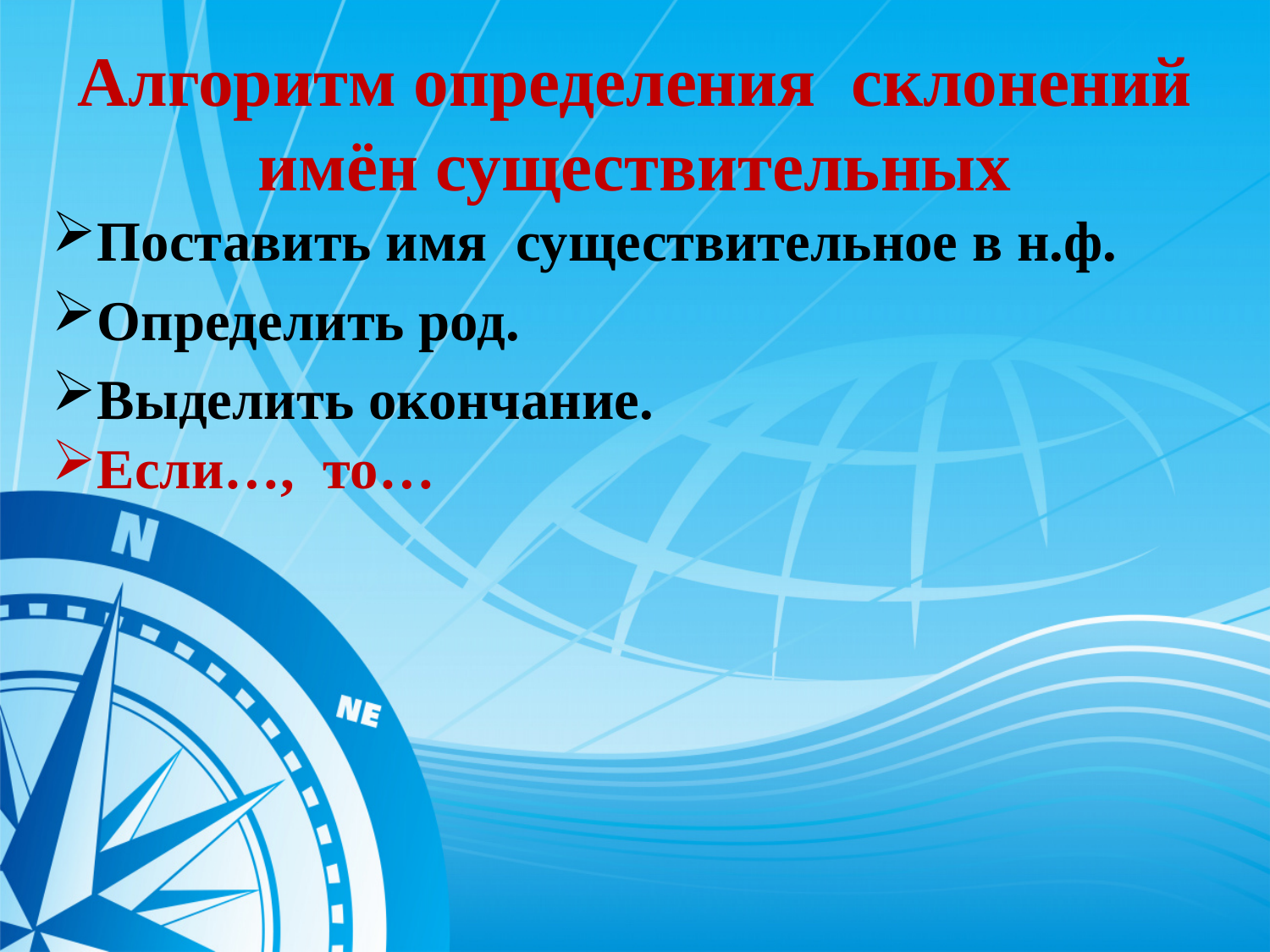

Алгоритм определения  склонений
имён существительных
Поставить имя  существительное в н.ф.
Определить род.
Выделить окончание.
Если…,  то…